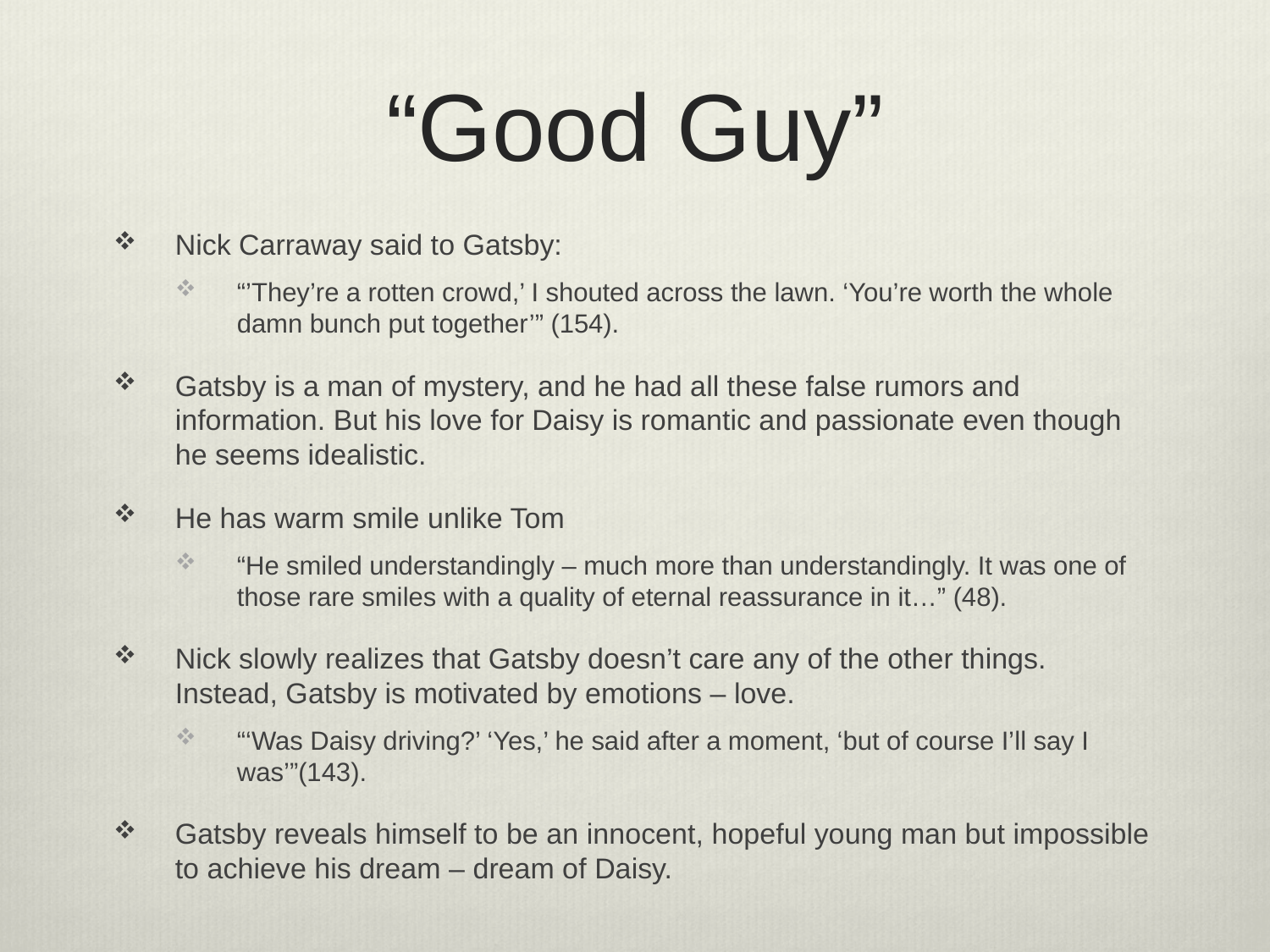

# “Good Guy”
Nick Carraway said to Gatsby:
“’They’re a rotten crowd,’ I shouted across the lawn. ‘You’re worth the whole damn bunch put together’” (154).
Gatsby is a man of mystery, and he had all these false rumors and information. But his love for Daisy is romantic and passionate even though he seems idealistic.
He has warm smile unlike Tom
“He smiled understandingly – much more than understandingly. It was one of those rare smiles with a quality of eternal reassurance in it…” (48).
Nick slowly realizes that Gatsby doesn’t care any of the other things. Instead, Gatsby is motivated by emotions – love.
“‘Was Daisy driving?’ ‘Yes,’ he said after a moment, ‘but of course I’ll say I was’”(143).
Gatsby reveals himself to be an innocent, hopeful young man but impossible to achieve his dream – dream of Daisy.